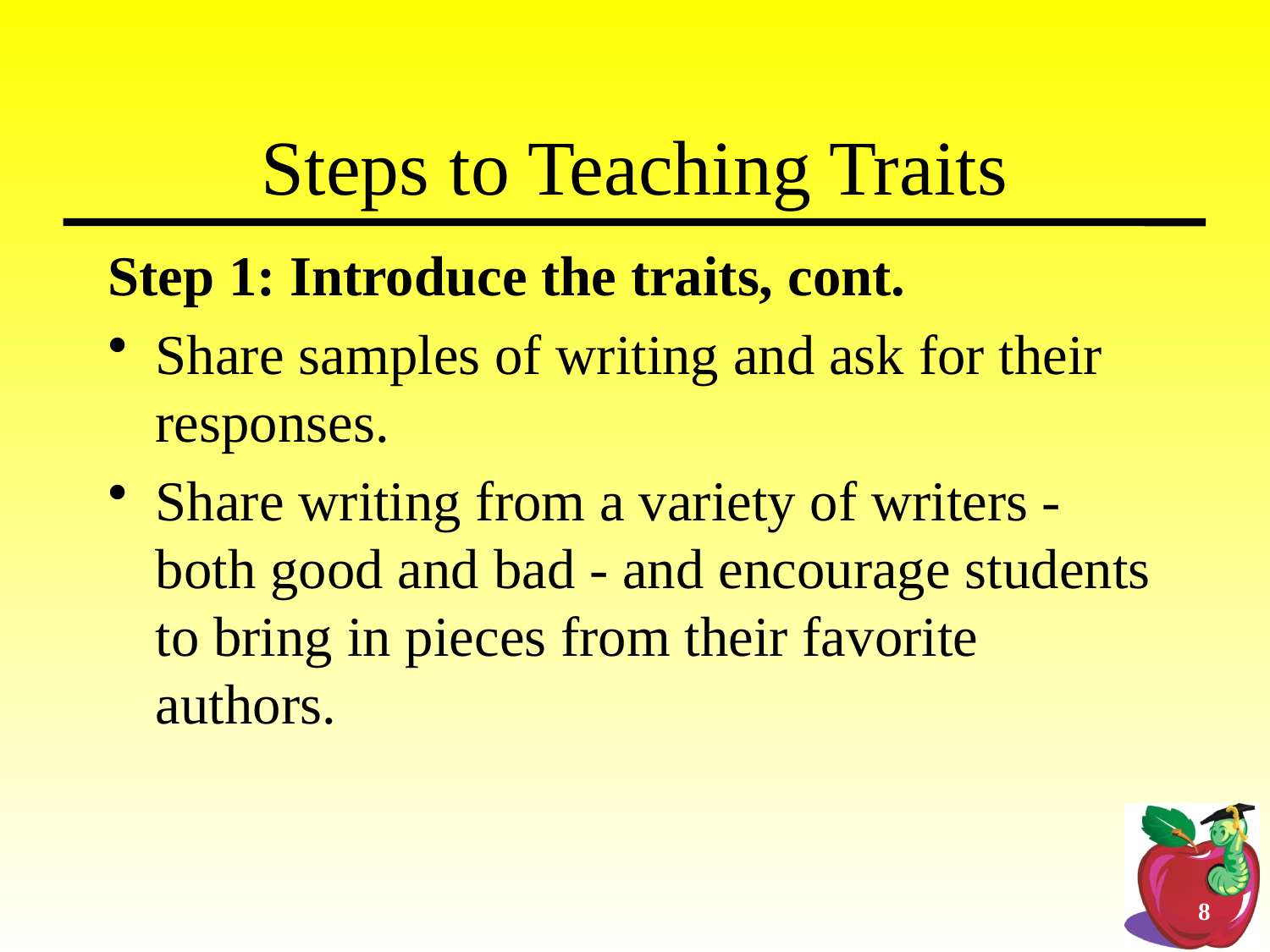

Steps to Teaching Traits
Step 1: Introduce the traits, cont.
Share samples of writing and ask for their responses.
Share writing from a variety of writers - both good and bad - and encourage students to bring in pieces from their favorite authors.
8